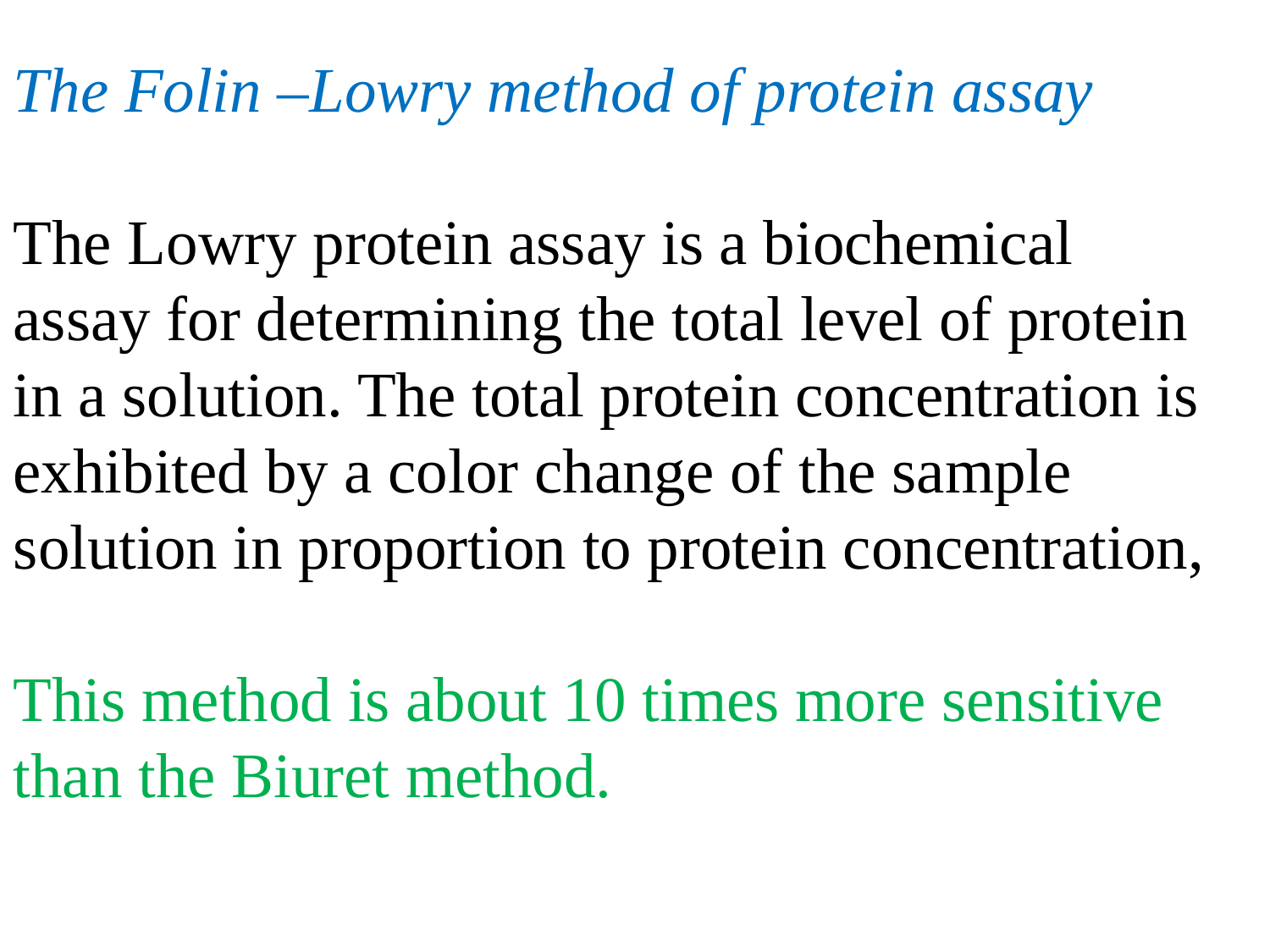

The Folin –Lowry method of protein assay

The Lowry protein assay is a biochemical assay for determining the total level of protein in a solution. The total protein concentration is exhibited by a color change of the sample solution in proportion to protein concentration,

This method is about 10 times more sensitive than the Biuret method.